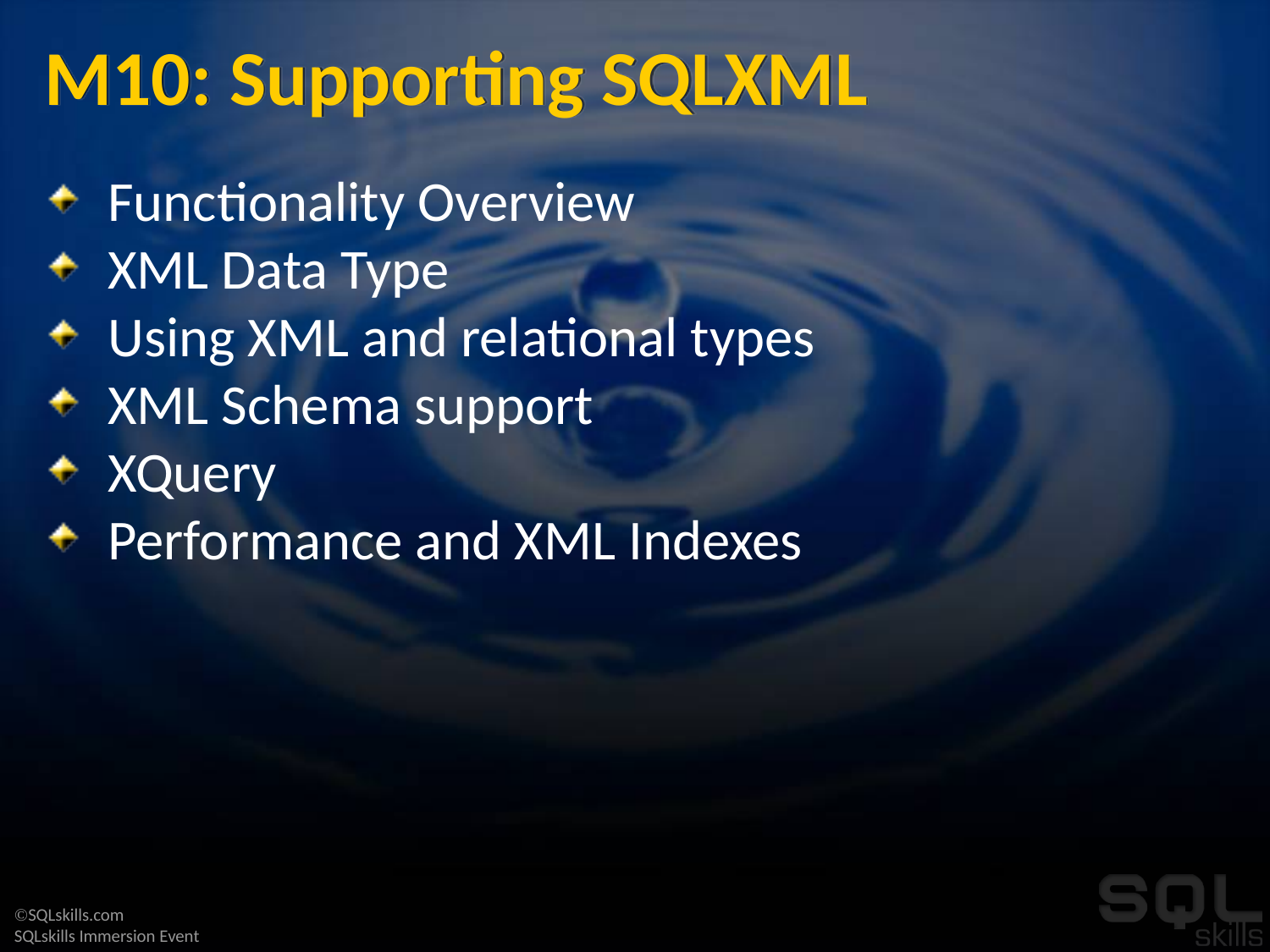

# M10: Supporting SQLXML
Functionality Overview
XML Data Type
Using XML and relational types
XML Schema support
XQuery
Performance and XML Indexes